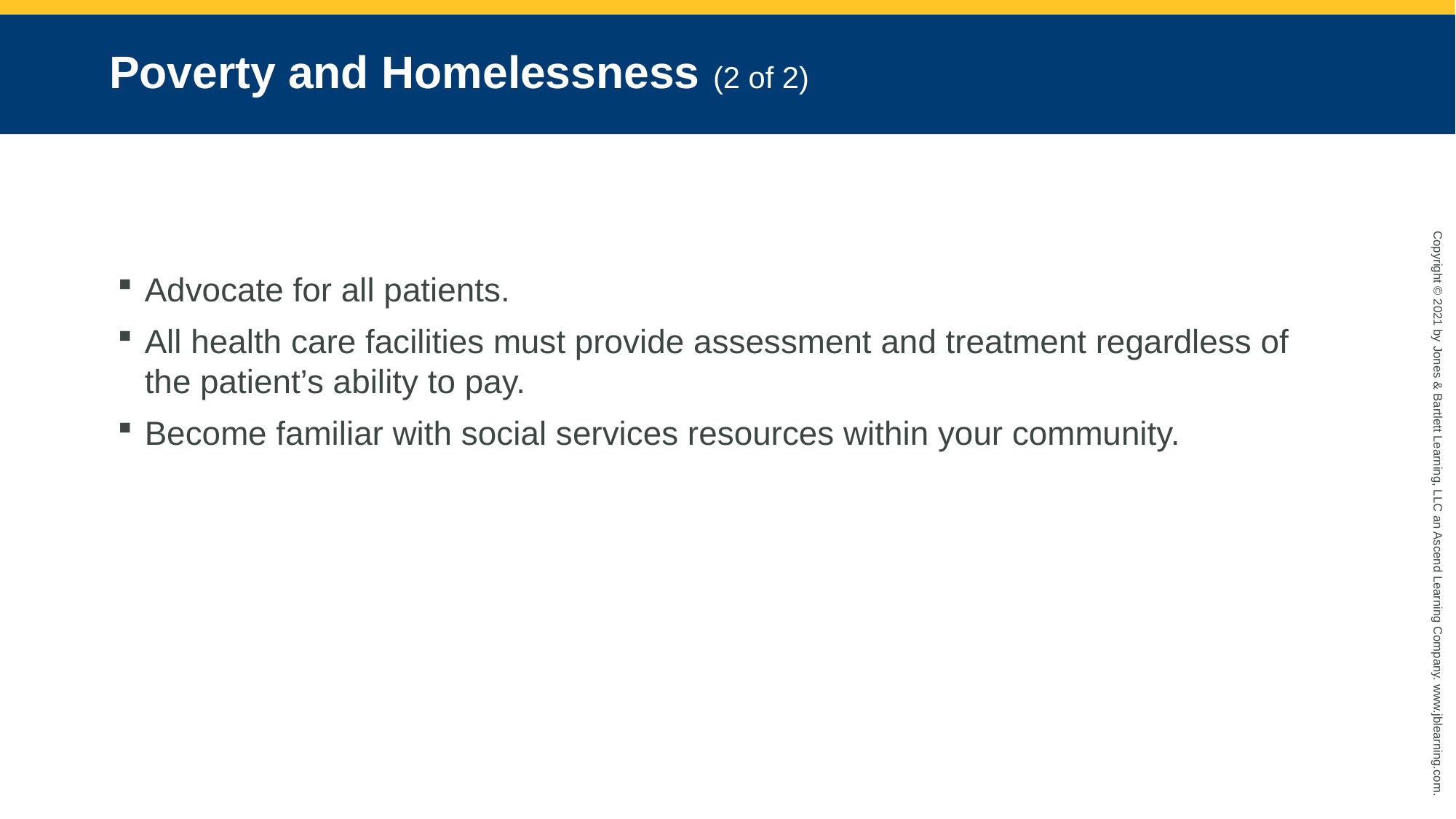

# Poverty and Homelessness (2 of 2)
Advocate for all patients.
All health care facilities must provide assessment and treatment regardless of the patient’s ability to pay.
Become familiar with social services resources within your community.